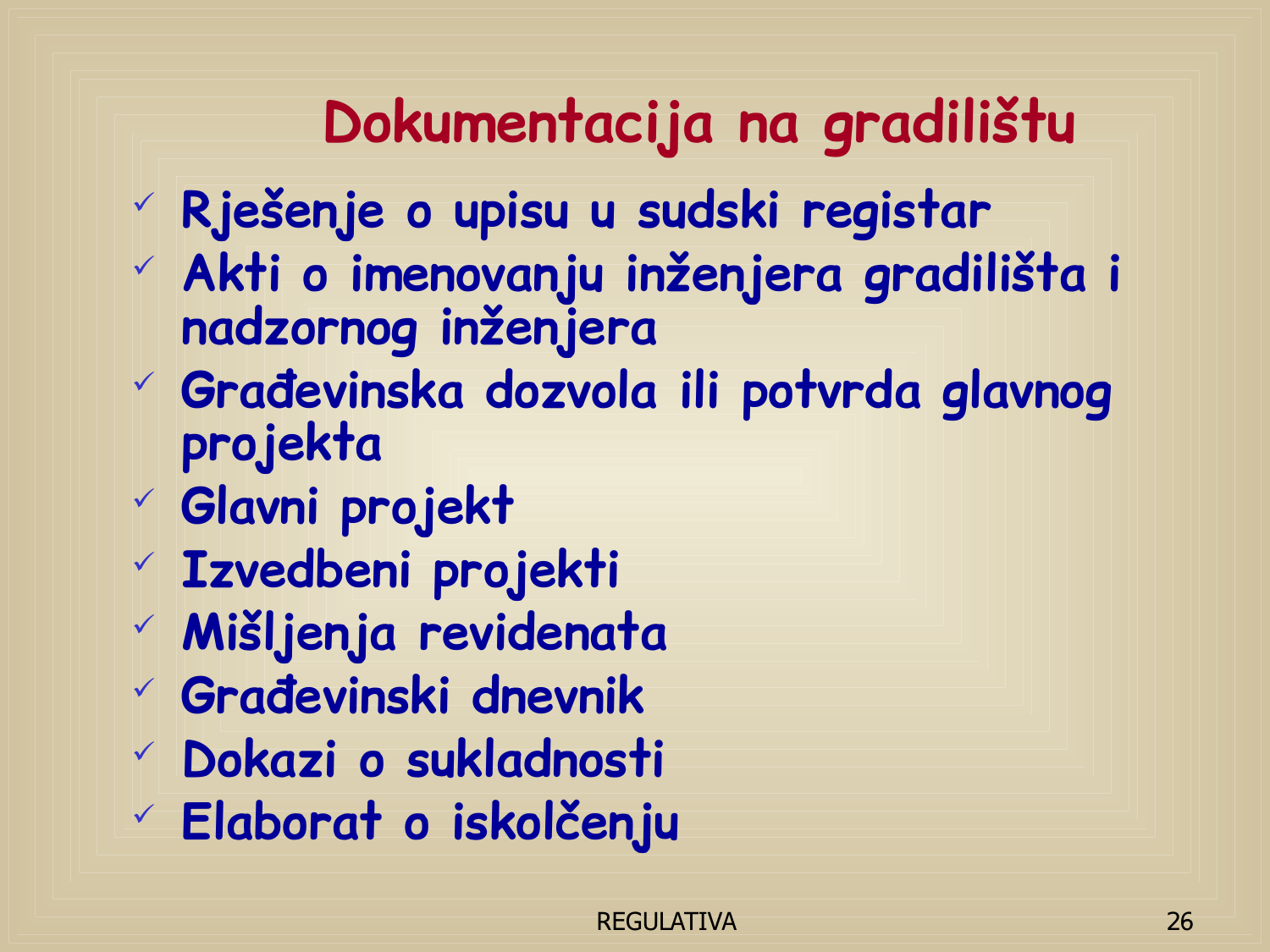

# Dokumentacija na gradilištu
Rješenje o upisu u sudski registar
Akti o imenovanju inženjera gradilišta i nadzornog inženjera
Građevinska dozvola ili potvrda glavnog projekta
Glavni projekt
Izvedbeni projekti
Mišljenja revidenata
Građevinski dnevnik
Dokazi o sukladnosti
Elaborat o iskolčenju
REGULATIVA
26